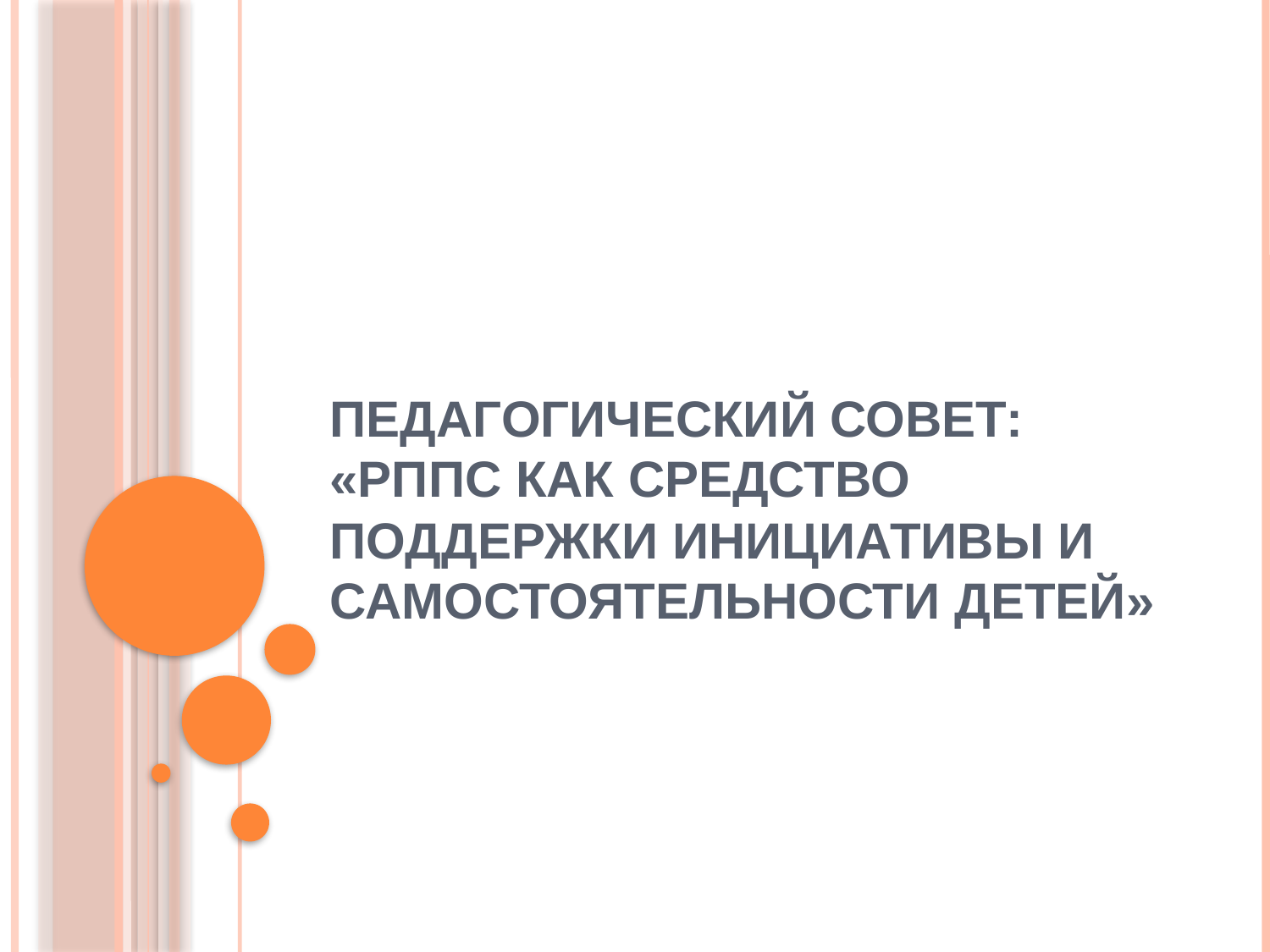

# Педагогический совет: «РППС как средство поддержки инициативы и самостоятельности детей»